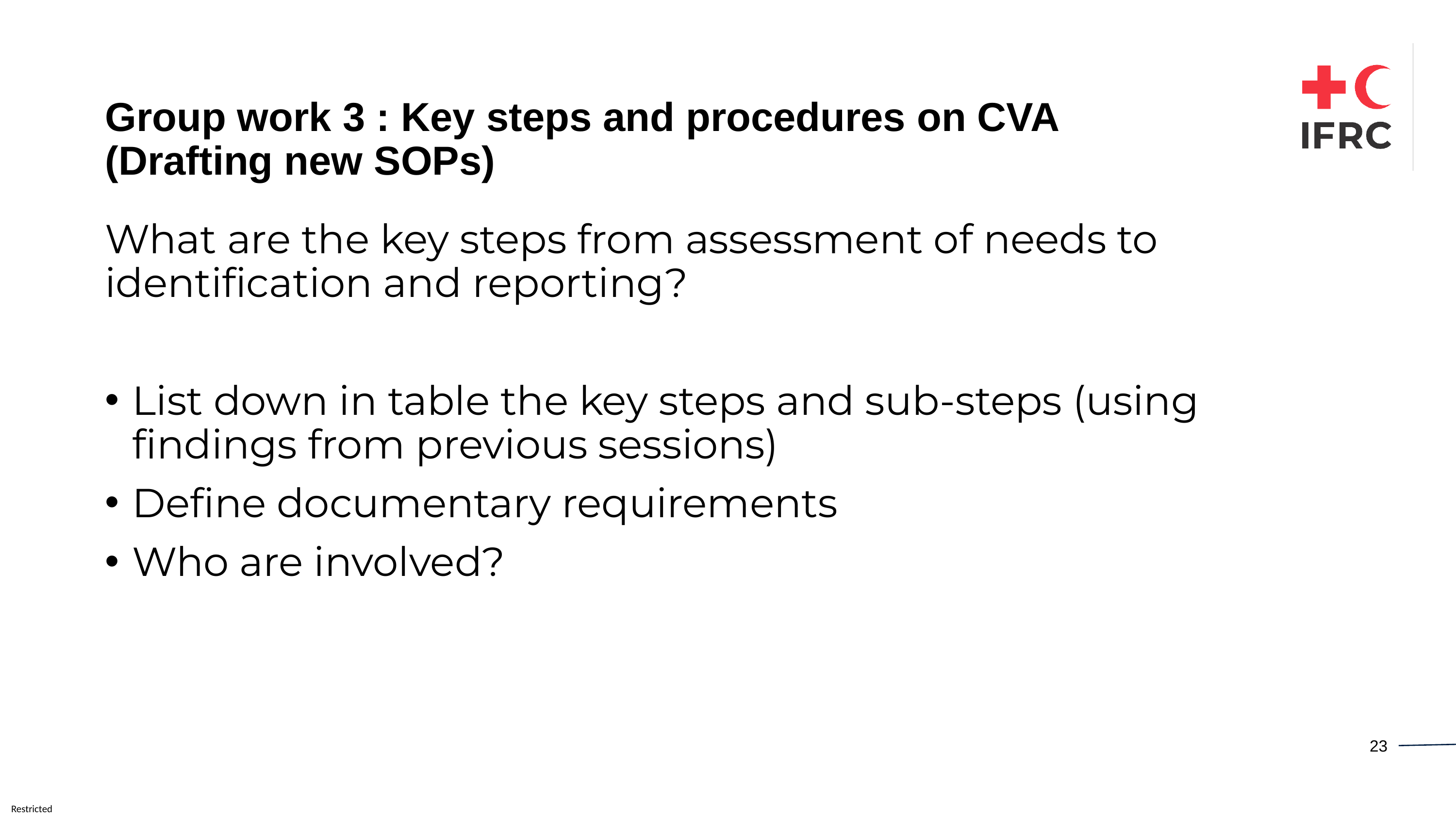

Group work 3 : Key steps and procedures on CVA (Drafting new SOPs)
What are the key steps from assessment of needs to identification and reporting?

List down in table the key steps and sub-steps (using findings from previous sessions)
Define documentary requirements
Who are involved?